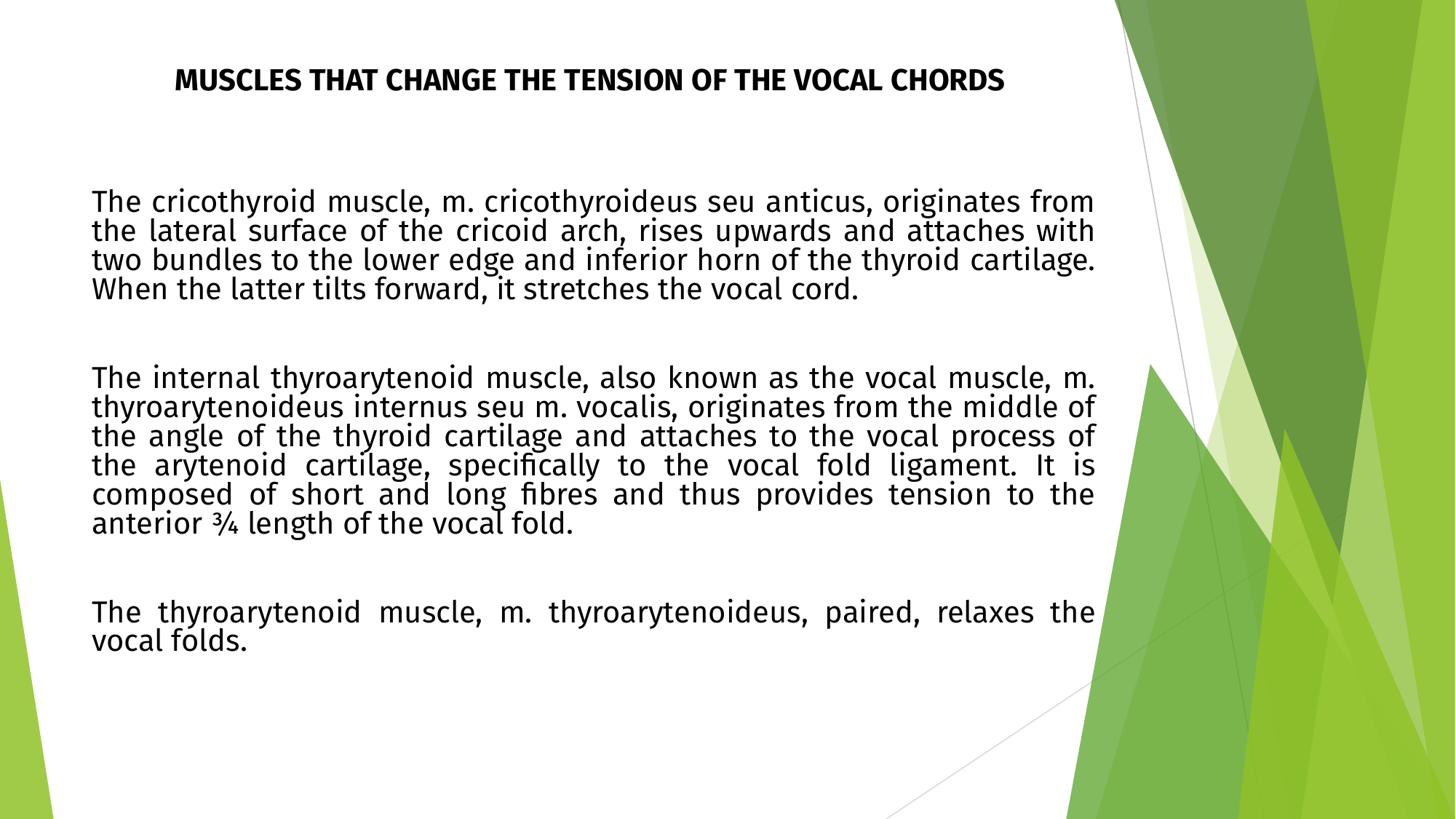

# MUSCLES THAT CHANGE THE TENSION OF THE VOCAL CHORDS

The cricothyroid muscle, m. cricothyroideus seu anticus, originates from the lateral surface of the cricoid arch, rises upwards and attaches with two bundles to the lower edge and inferior horn of the thyroid cartilage. When the latter tilts forward, it stretches the vocal cord.

The internal thyroarytenoid muscle, also known as the vocal muscle, m. thyroarytenoideus internus seu m. vocalis, originates from the middle of the angle of the thyroid cartilage and attaches to the vocal process of the arytenoid cartilage, specifically to the vocal fold ligament. It is composed of short and long fibres and thus provides tension to the anterior ¾ length of the vocal fold.

The thyroarytenoid muscle, m. thyroarytenoideus, paired, relaxes the vocal folds.